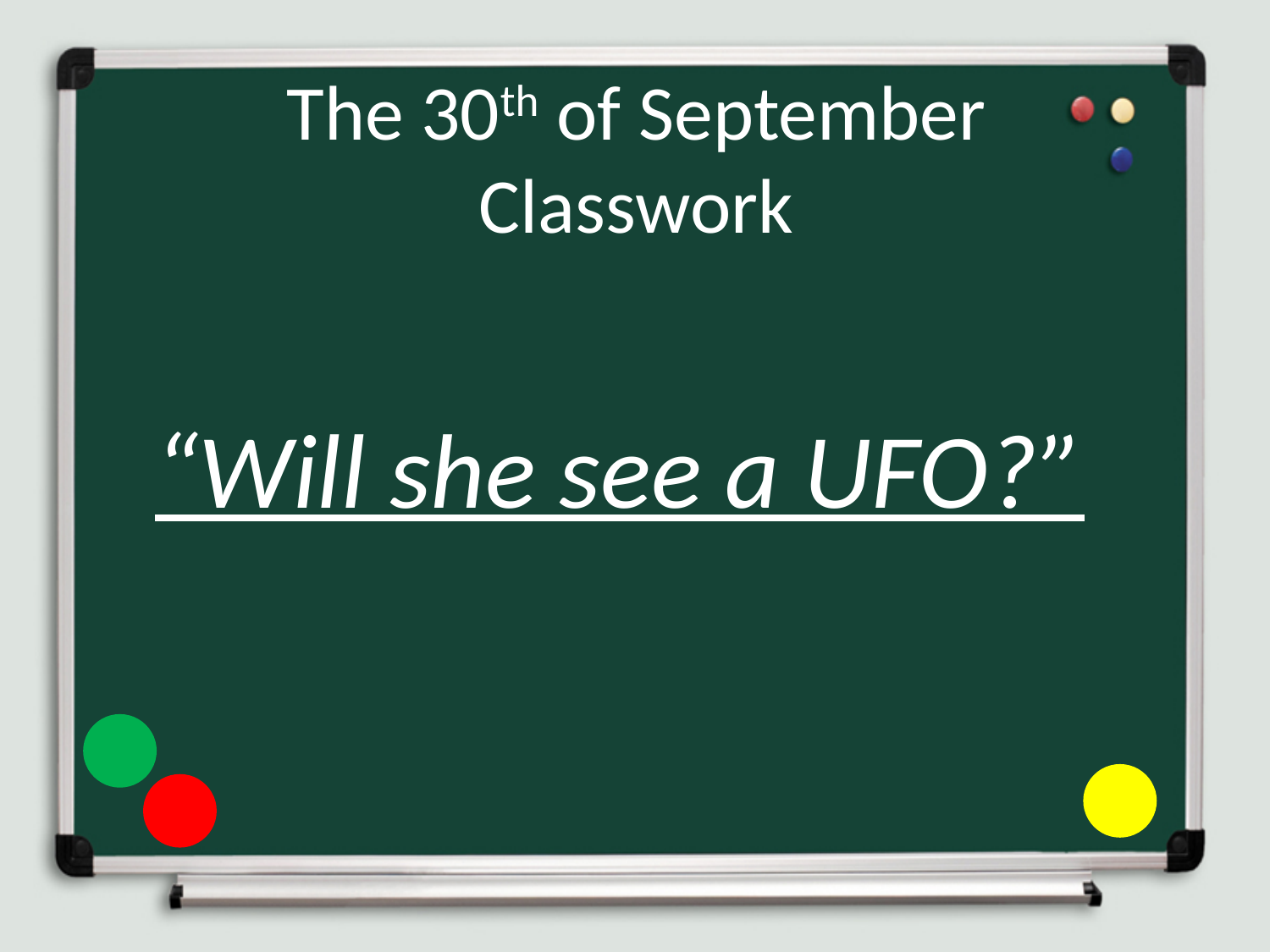

# The 30th of September Classwork

“Will she see a UFO?”